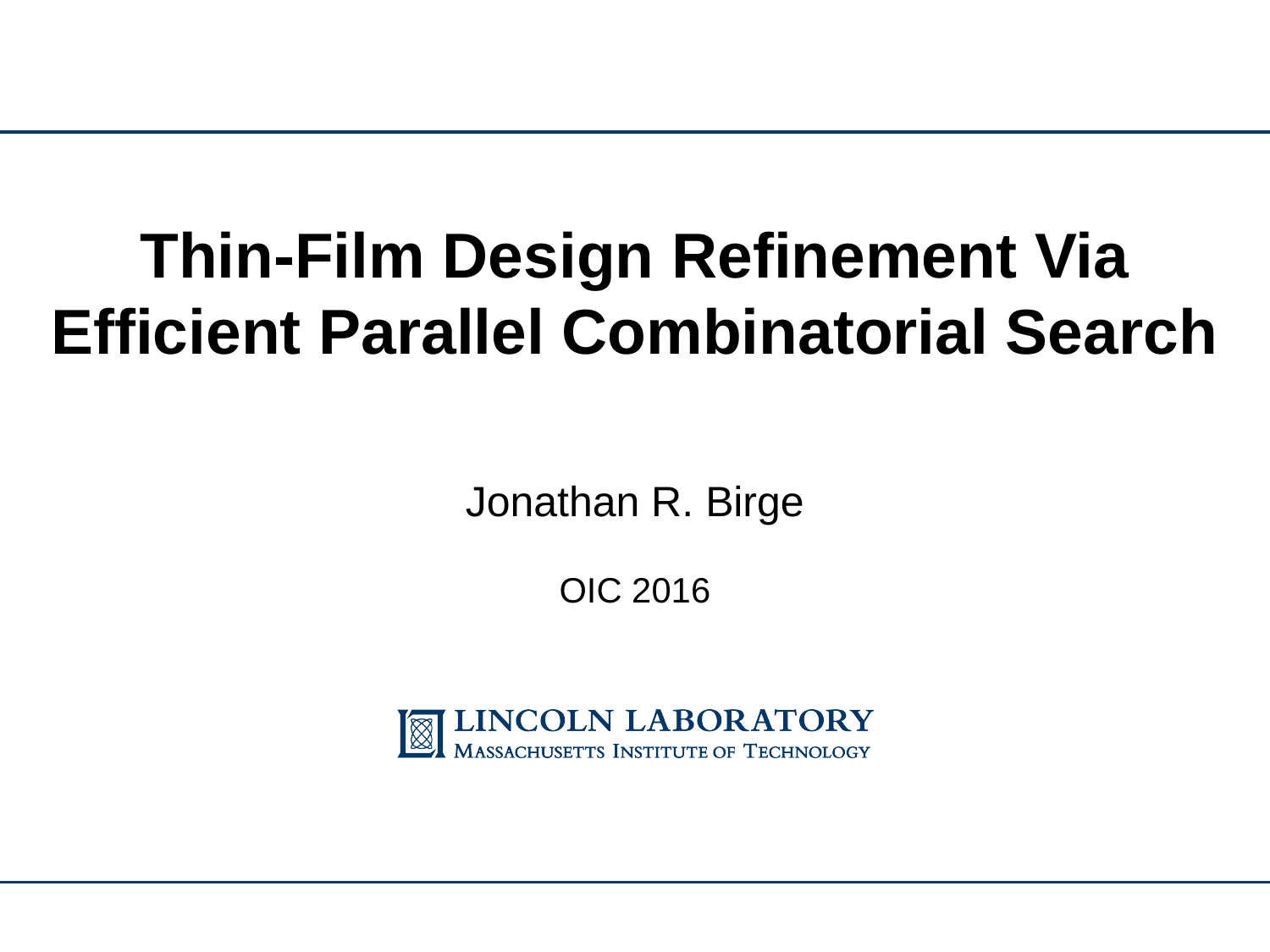

# Thin-Film Design Refinement Via Efficient Parallel Combinatorial Search
Jonathan R. Birge
OIC 2016